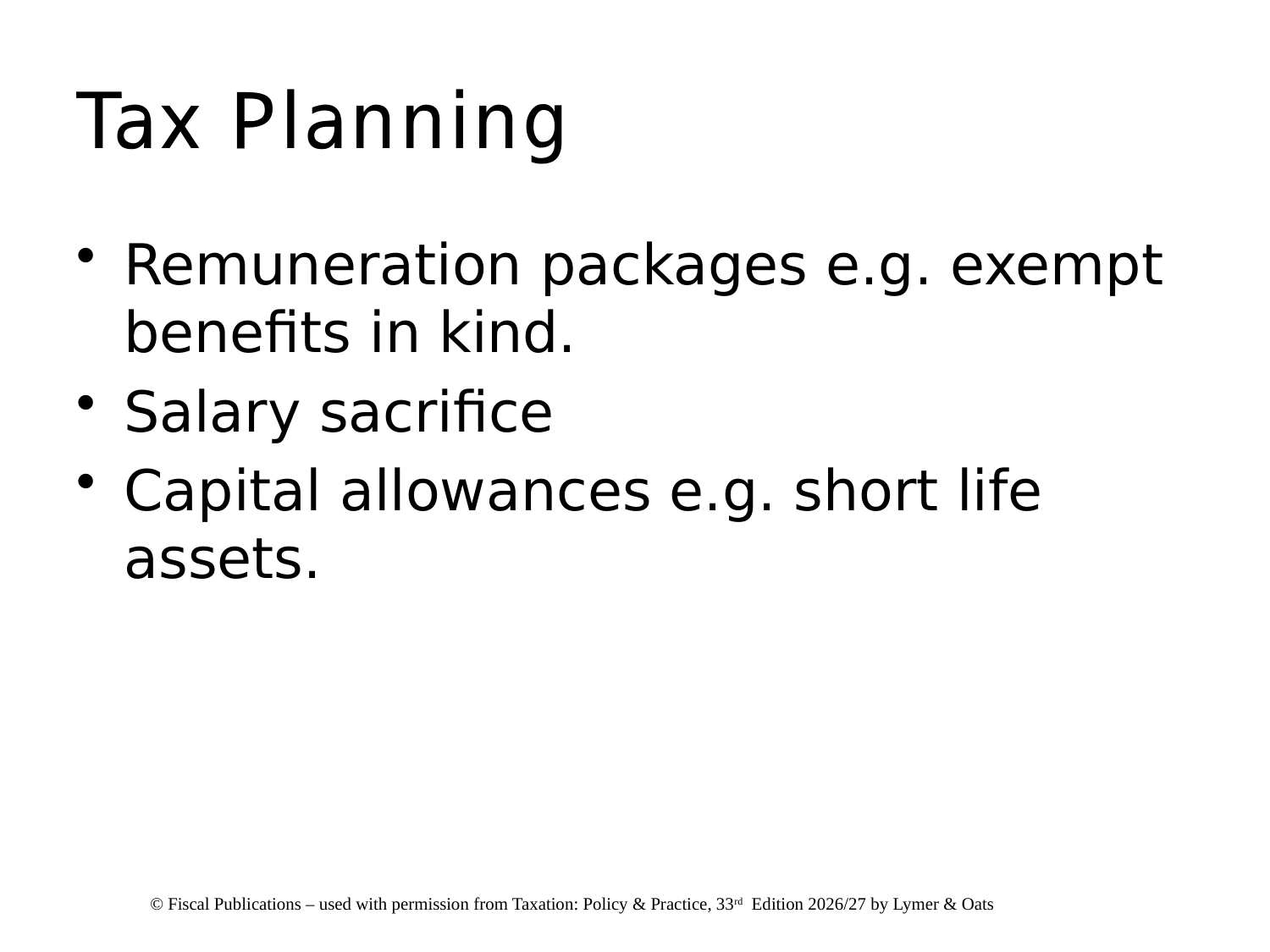

# Tax Planning
Remuneration packages e.g. exempt benefits in kind.
Salary sacrifice
Capital allowances e.g. short life assets.